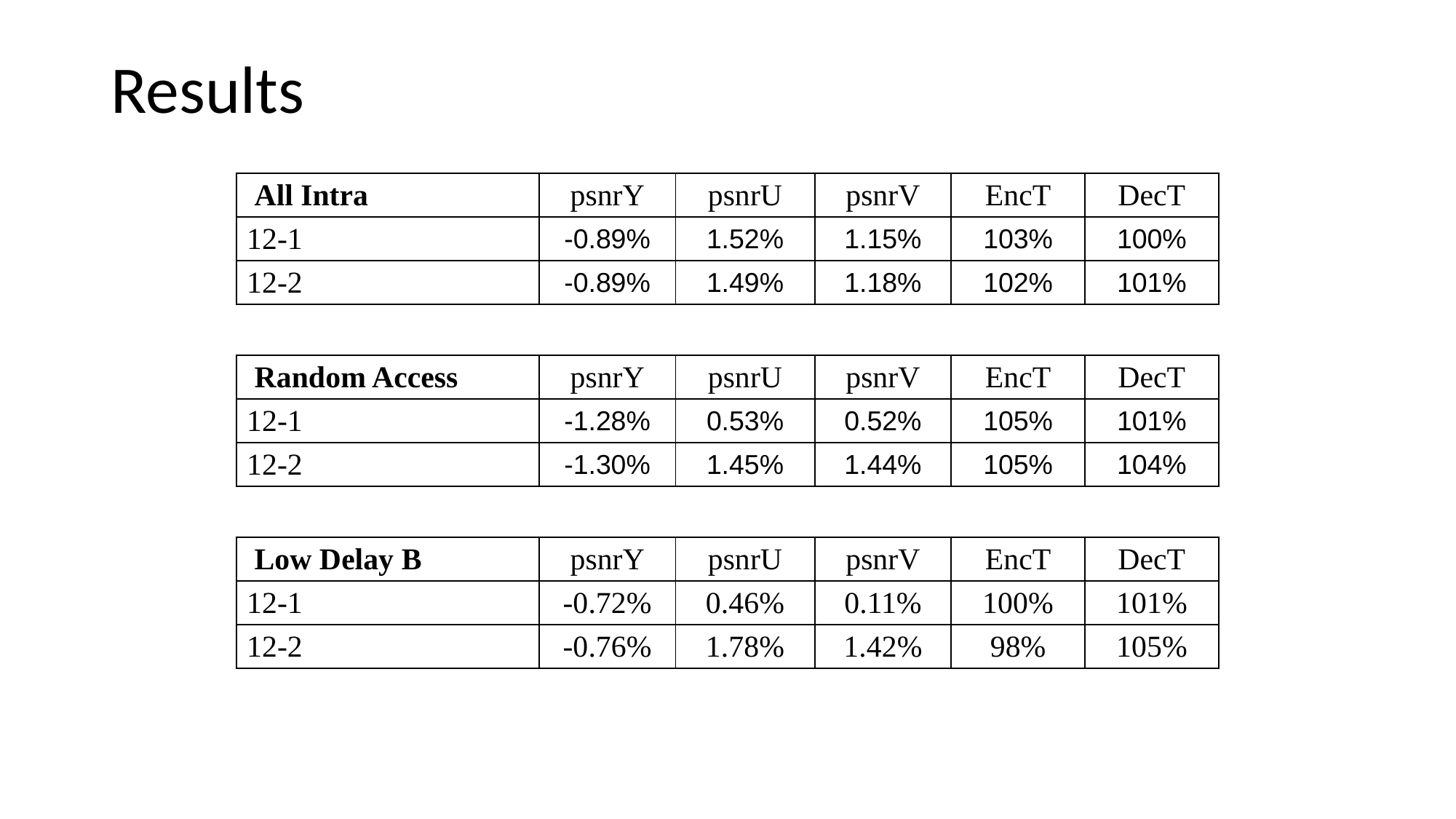

# Results
| All Intra | psnrY | psnrU | psnrV | EncT | DecT |
| --- | --- | --- | --- | --- | --- |
| 12-1 | -0.89% | 1.52% | 1.15% | 103% | 100% |
| 12-2 | -0.89% | 1.49% | 1.18% | 102% | 101% |
| Random Access | psnrY | psnrU | psnrV | EncT | DecT |
| --- | --- | --- | --- | --- | --- |
| 12-1 | -1.28% | 0.53% | 0.52% | 105% | 101% |
| 12-2 | -1.30% | 1.45% | 1.44% | 105% | 104% |
| Low Delay B | psnrY | psnrU | psnrV | EncT | DecT |
| --- | --- | --- | --- | --- | --- |
| 12-1 | -0.72% | 0.46% | 0.11% | 100% | 101% |
| 12-2 | -0.76% | 1.78% | 1.42% | 98% | 105% |